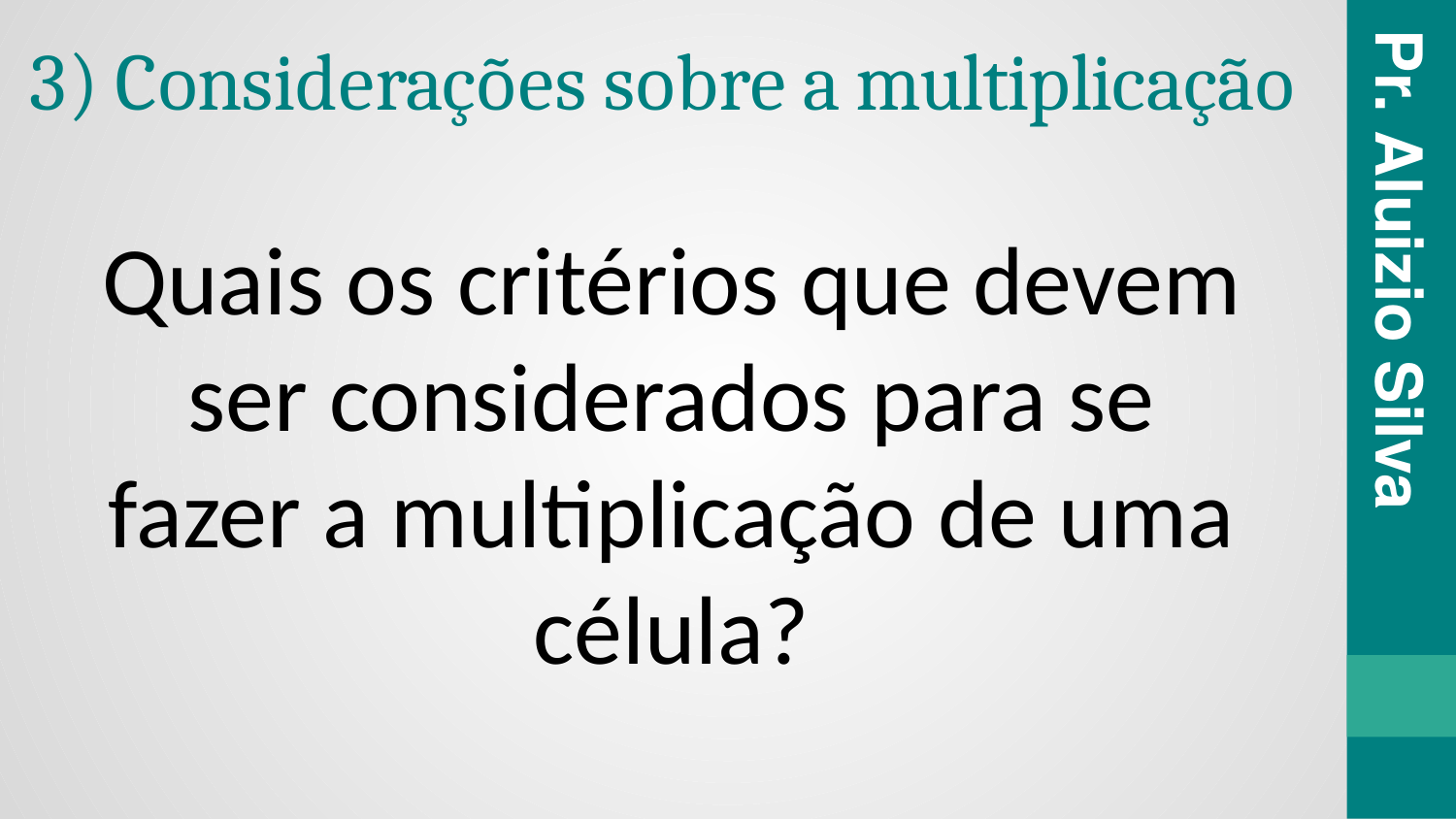

# 3) Considerações sobre a multiplicação
Quais os critérios que devem ser considerados para se fazer a multiplicação de uma célula?
Pr. Aluizio Silva